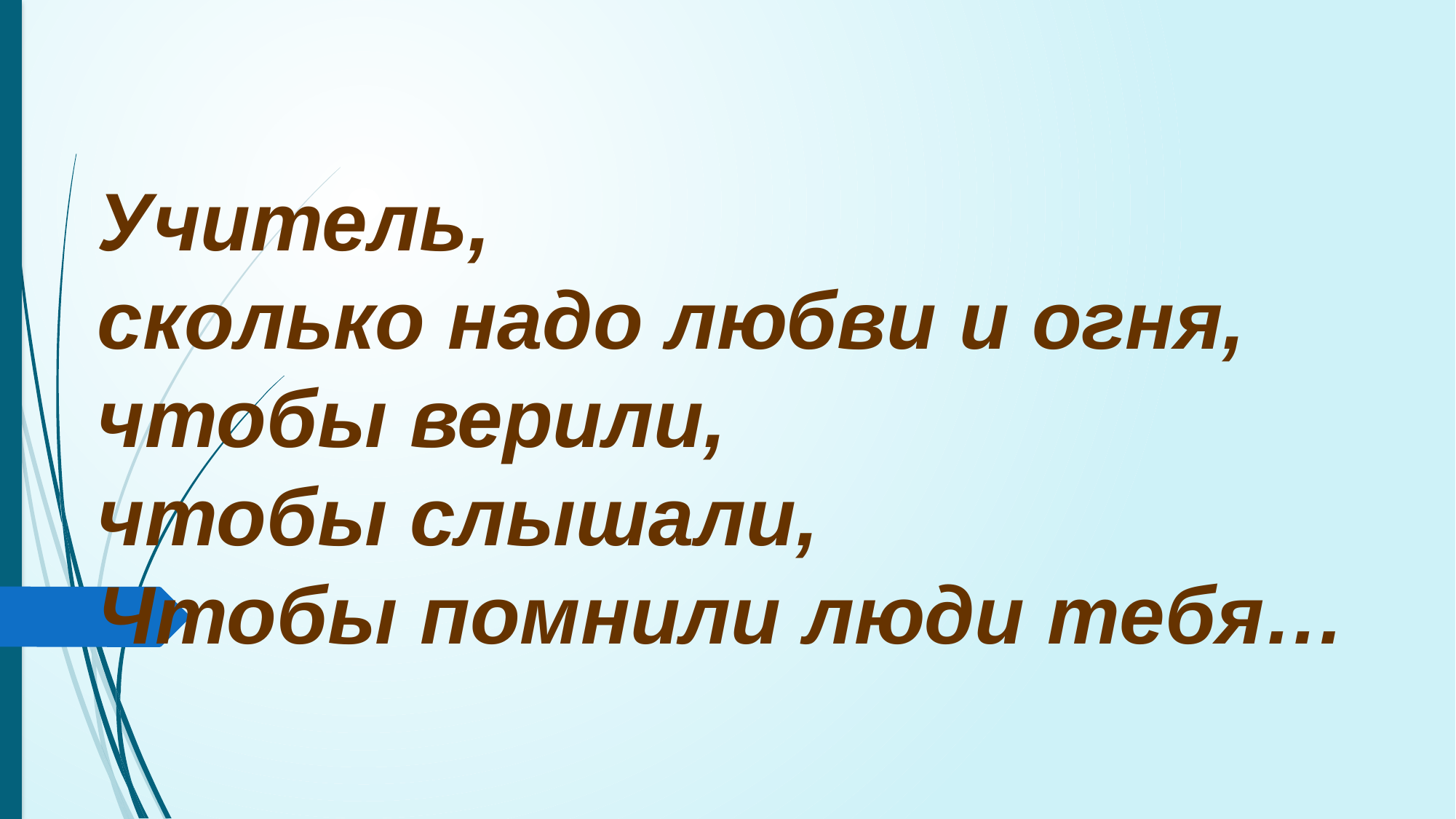

Учитель,
сколько надо любви и огня,
чтобы верили,
чтобы слышали,
Чтобы помнили люди тебя…